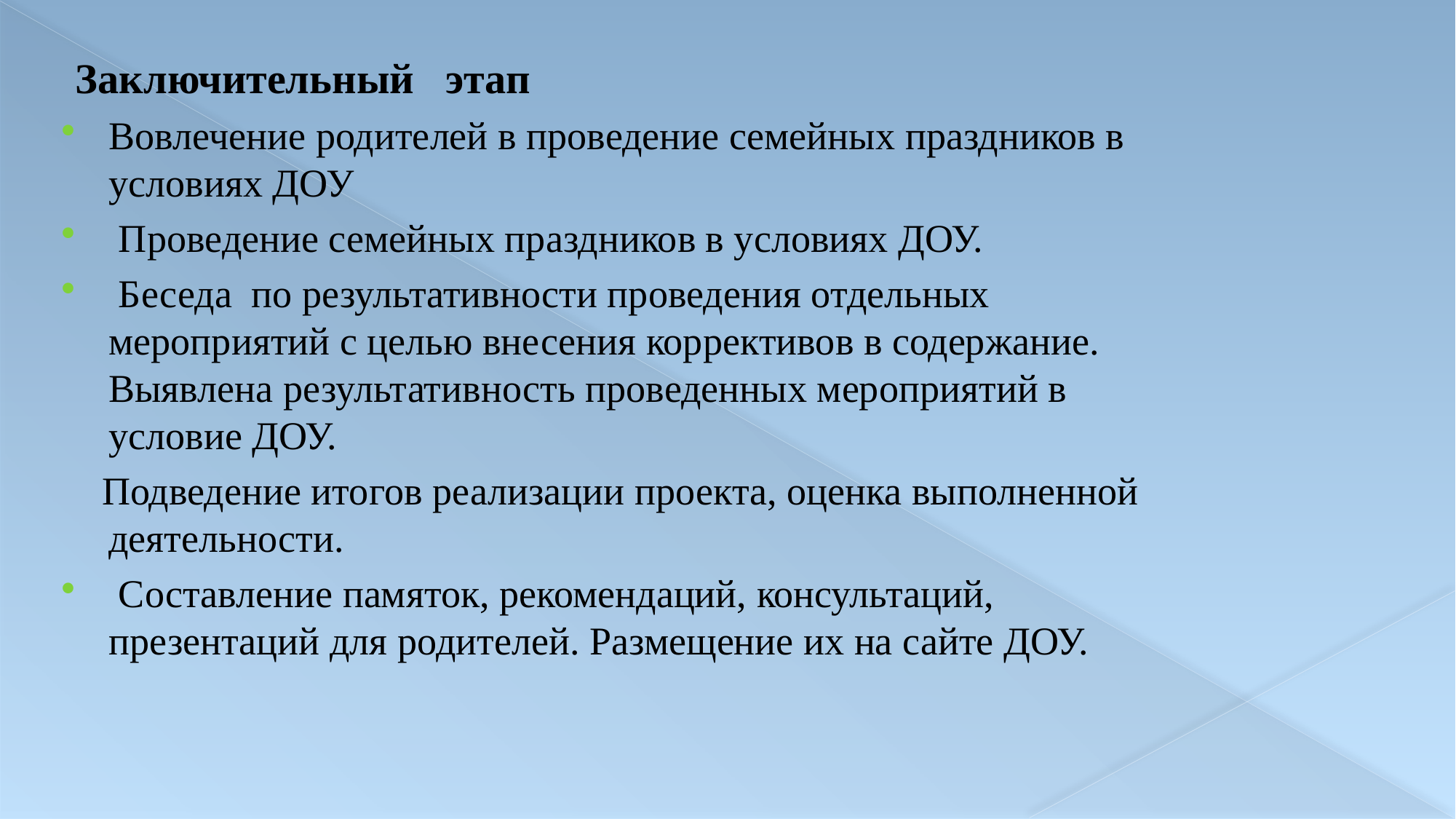

Заключительный   этап
Вовлечение родителей в проведение семейных праздников в условиях ДОУ
 Проведение семейных праздников в условиях ДОУ.
 Беседа  по результативности проведения отдельных мероприятий с целью внесения коррективов в содержание. Выявлена результативность проведенных мероприятий в условие ДОУ.
    Подведение итогов реализации проекта, оценка выполненной деятельности.
 Составление памяток, рекомендаций, консультаций, презентаций для родителей. Размещение их на сайте ДОУ.